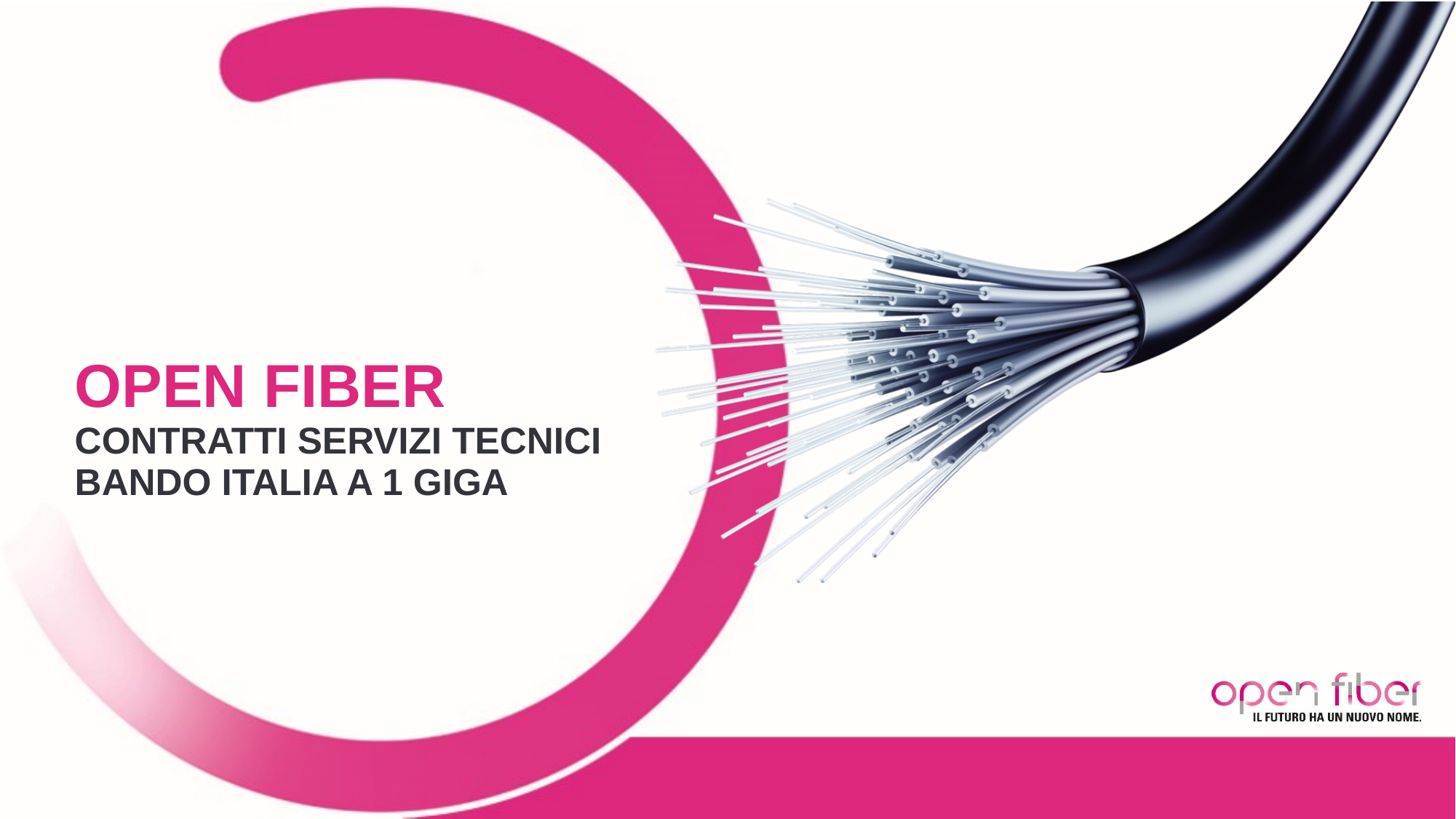

# OPEN FIBER  CONTRATTI SERVIZI TECNICI BANDO ITALIA A 1 GIGA